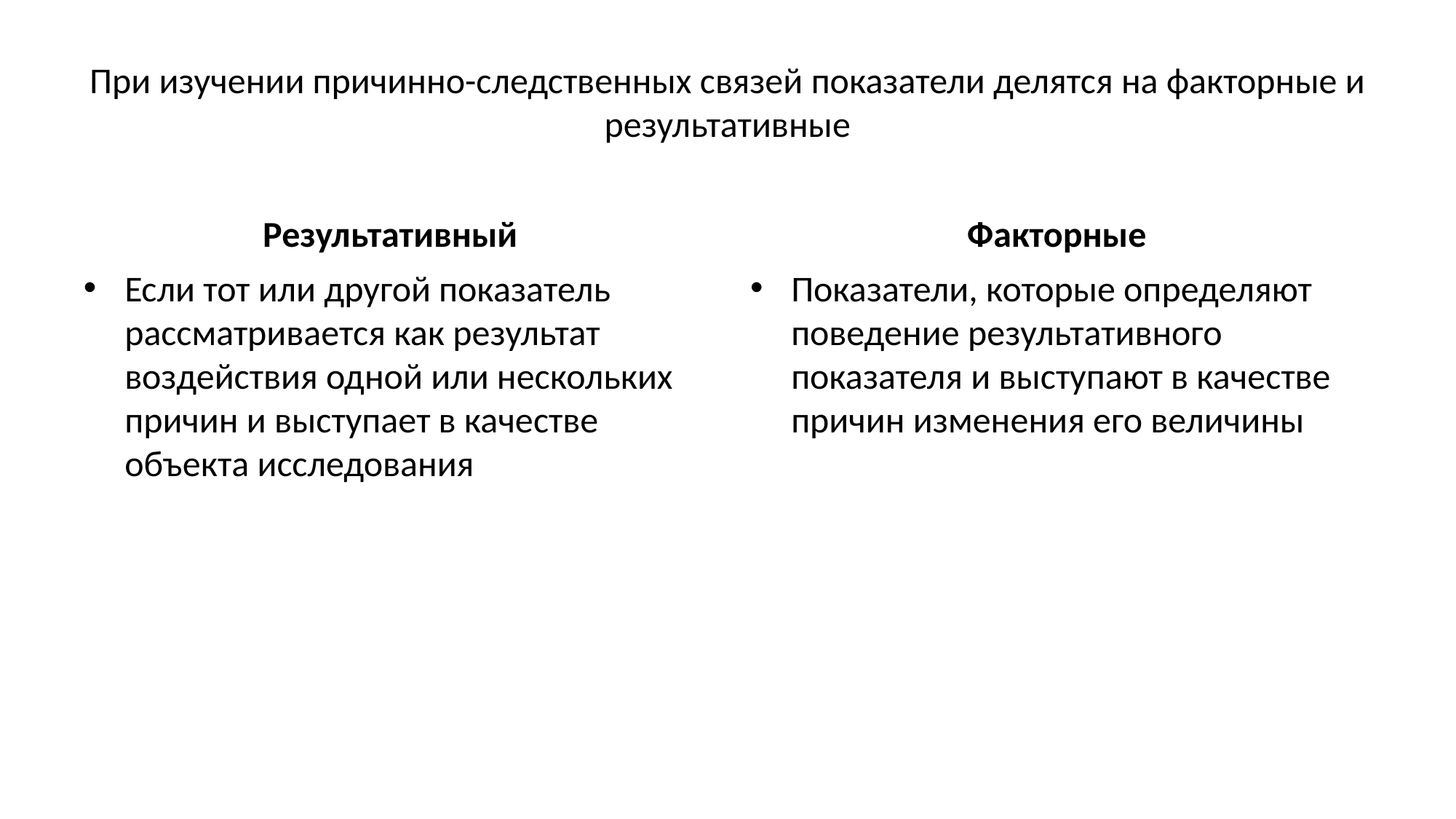

# При изучении причинно-следственных связей показатели делятся на факторные и результативные
Результативный
Факторные
Если тот или другой показатель рассматривается как результат воздействия одной или нескольких причин и выступает в качестве объекта исследования
Показатели, которые определяют поведение результативного показателя и выступают в качестве причин изменения его величины